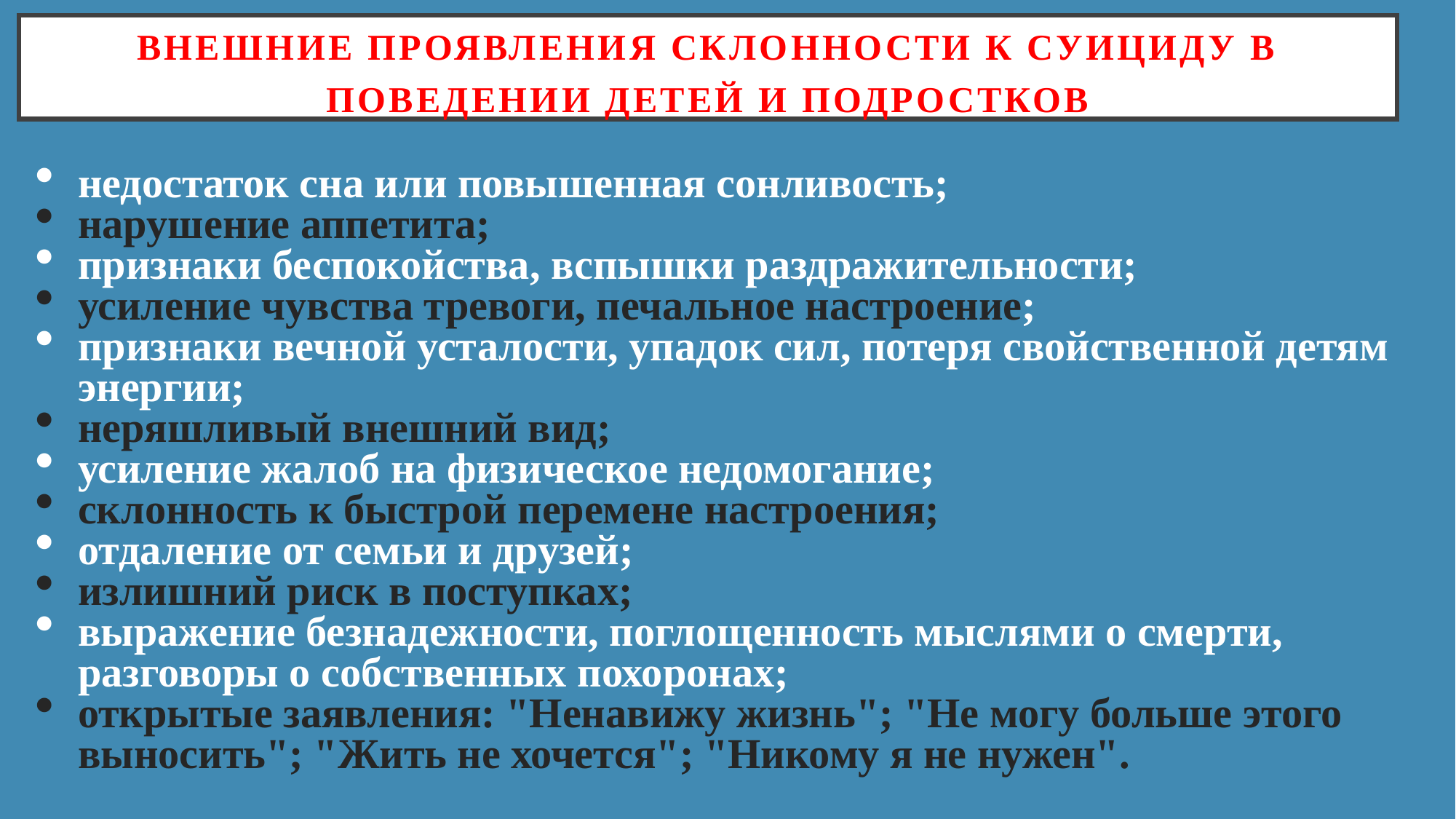

Внешние проявления склонности к суициду в поведении детей и подростков
недостаток сна или повышенная сонливость;
нарушение аппетита;
признаки беспокойства, вспышки раздражительности;
усиление чувства тревоги, печальное настроение;
признаки вечной усталости, упадок сил, потеря свойственной детям энергии;
неряшливый внешний вид;
усиление жалоб на физическое недомогание;
склонность к быстрой перемене настроения;
отдаление от семьи и друзей;
излишний риск в поступках;
выражение безнадежности, поглощенность мыслями о смерти, разговоры о собственных похоронах;
открытые заявления: "Ненавижу жизнь"; "Не могу больше этого выносить"; "Жить не хочется"; "Никому я не нужен".